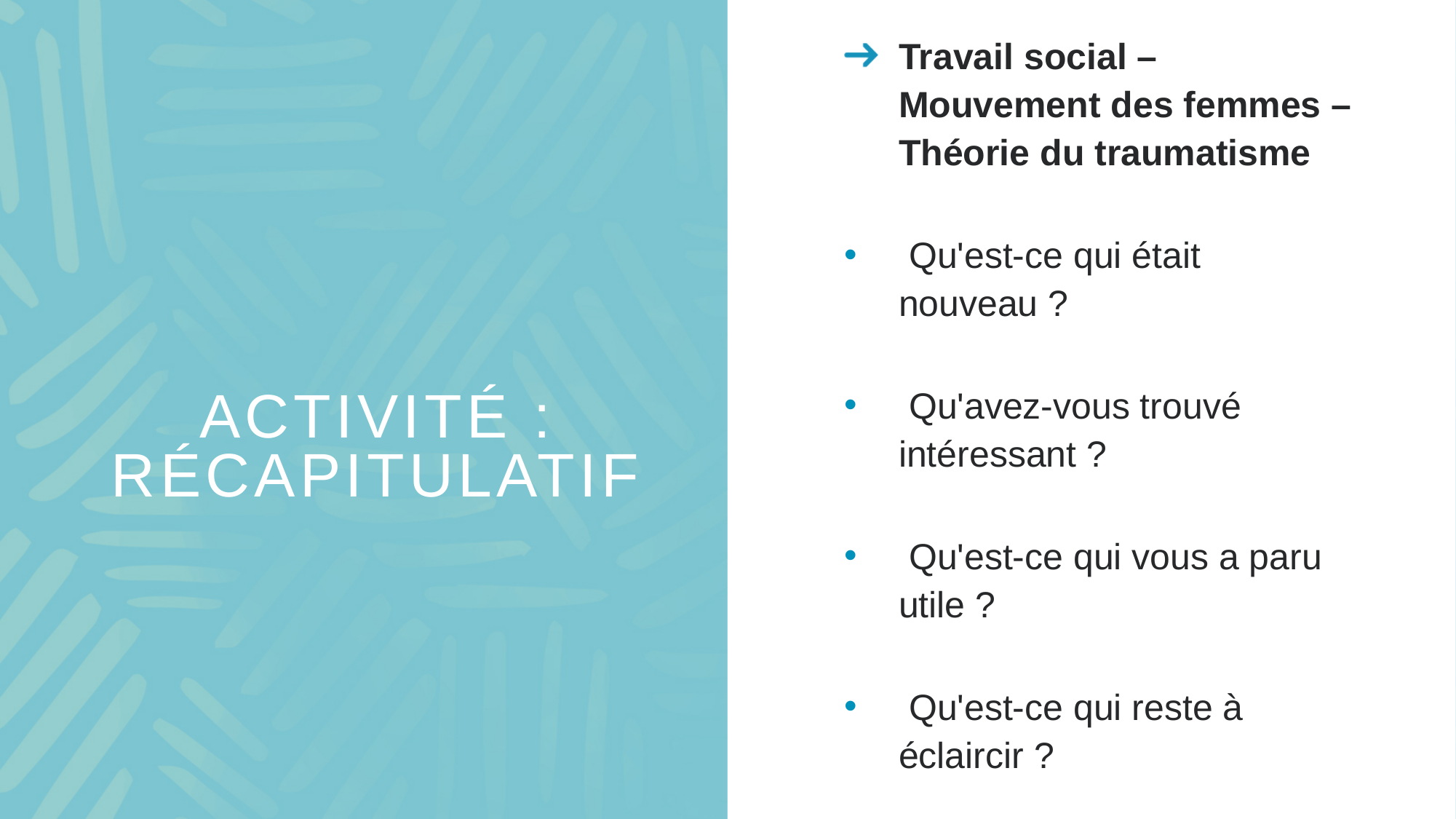

Travail social – Mouvement des femmes – Théorie du traumatisme
 Qu'est-ce qui était nouveau ?
 Qu'avez-vous trouvé intéressant ?
 Qu'est-ce qui vous a paru utile ?
 Qu'est-ce qui reste à éclaircir ?

# Activité : Récapitulatif